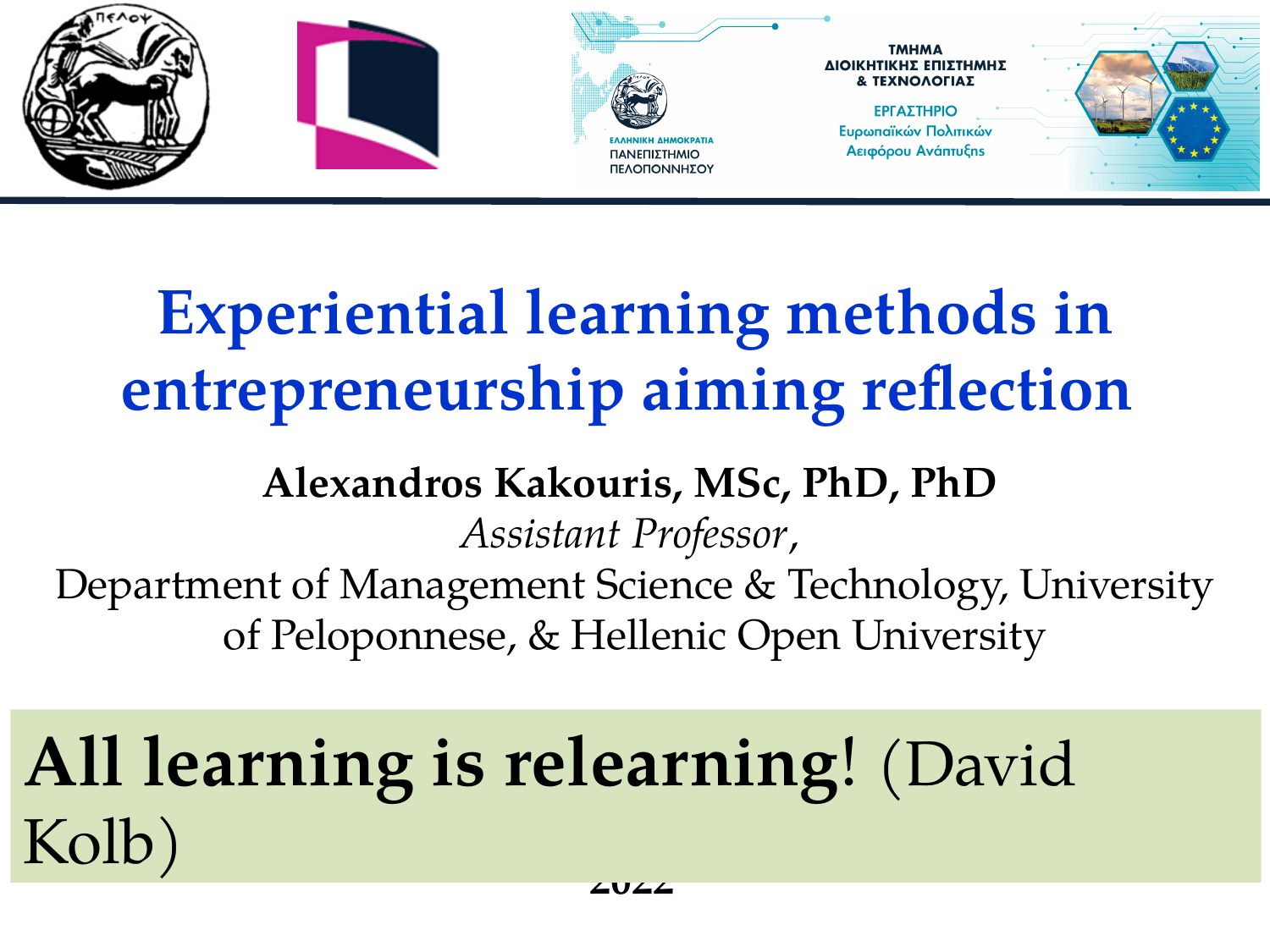

Experiential learning methods in entrepreneurship aiming reflection
Alexandros Kakouris, MSc, PhD, PhD
Assistant Professor,
Department of Management Science & Technology, University of Peloponnese, & Hellenic Open University
All learning is relearning! (David Kolb)
2022